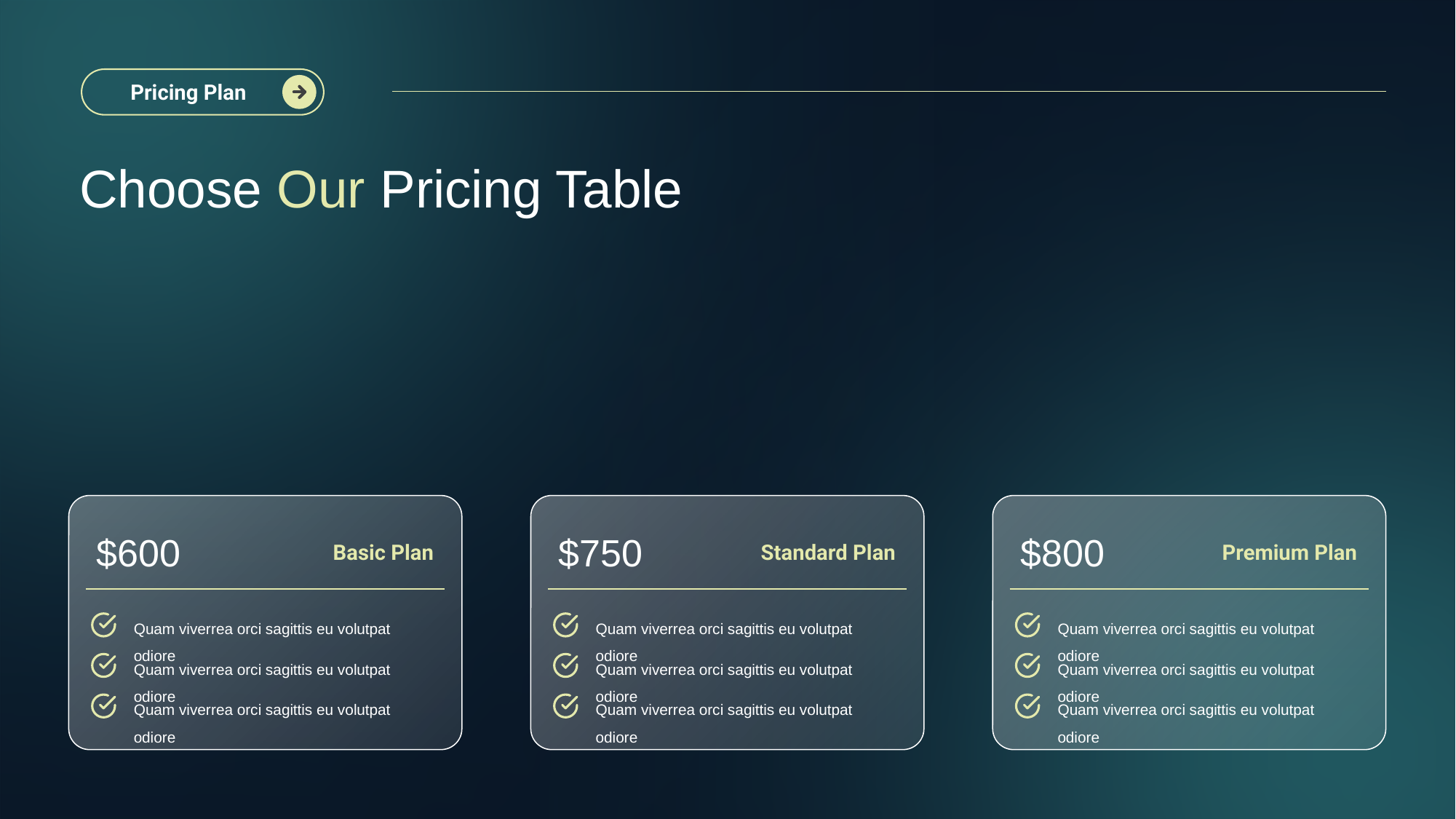

Pricing Plan

Choose Our Pricing Table

$600
$750
$800
Basic Plan
Standard Plan
Premium Plan
Quam viverrea orci sagittis eu volutpat odiore
Quam viverrea orci sagittis eu volutpat odiore
Quam viverrea orci sagittis eu volutpat odiore

Quam viverrea orci sagittis eu volutpat odiore
Quam viverrea orci sagittis eu volutpat odiore
Quam viverrea orci sagittis eu volutpat odiore

Quam viverrea orci sagittis eu volutpat odiore
Quam viverrea orci sagittis eu volutpat odiore
Quam viverrea orci sagittis eu volutpat odiore